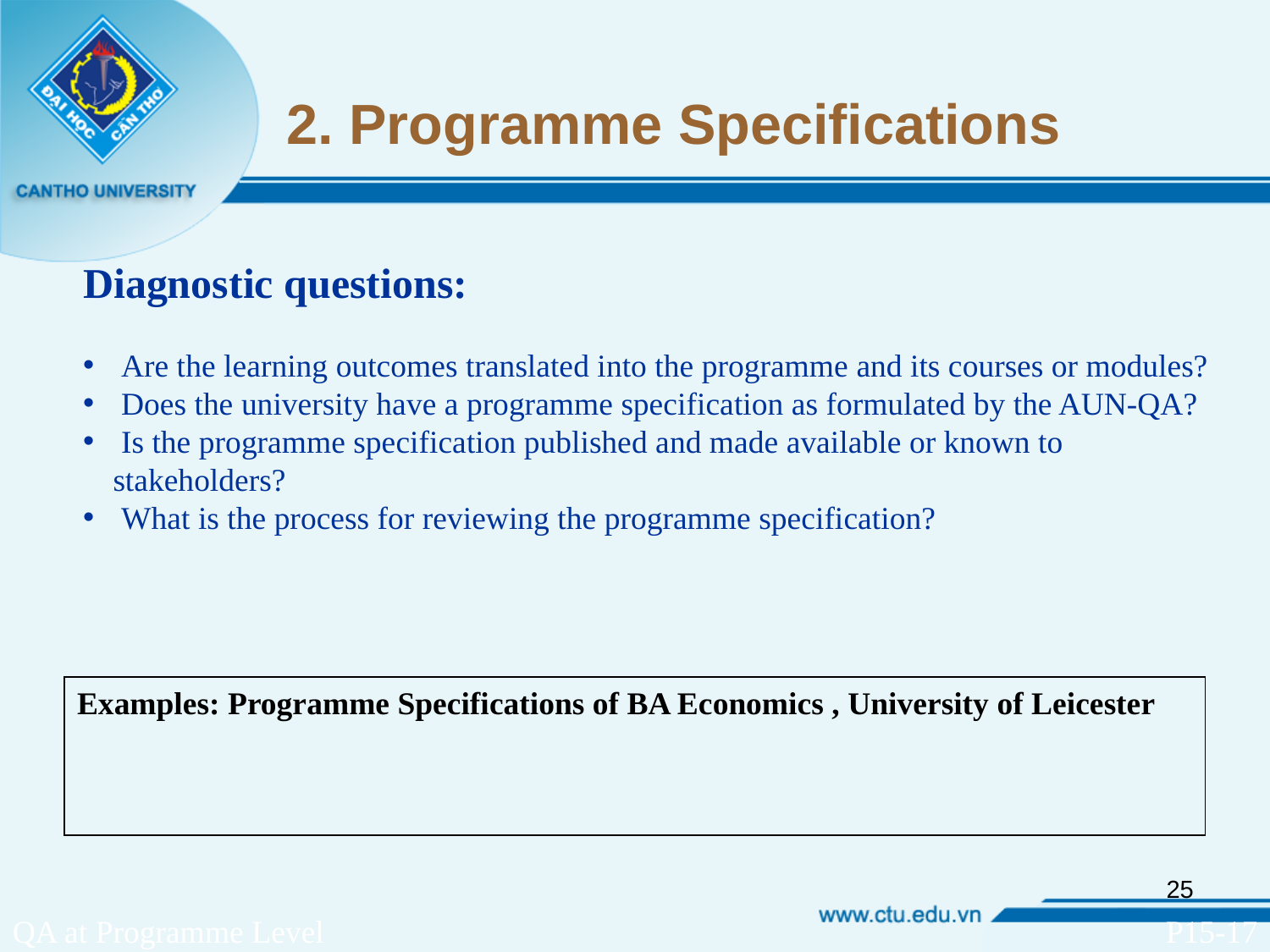

# 2. Programme Specifications
Diagnostic questions:

 Are the learning outcomes translated into the programme and its courses or modules?
 Does the university have a programme specification as formulated by the AUN-QA?
 Is the programme specification published and made available or known to stakeholders?
 What is the process for reviewing the programme specification?

Examples: Programme Specifications of BA Economics , University of Leicester

25
QA at Programme Level
P15-17